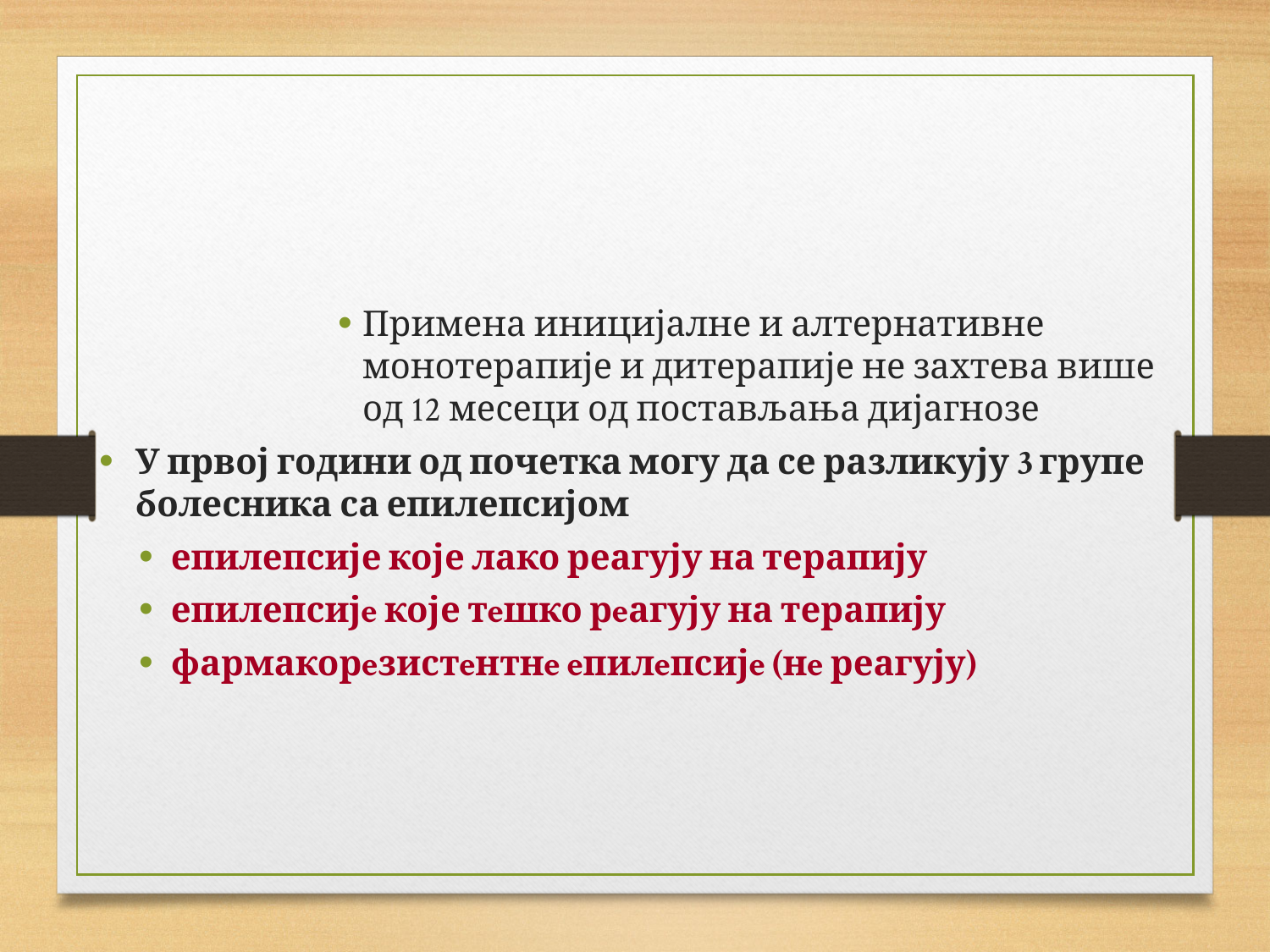

Примена иницијалне и алтернативне монотерапије и дитерапије не захтева више од 12 месеци од постављања дијагнозе
У првој години од почетка могу да се разликују 3 групе болесника са епилепсијом
епилепсије које лако реагују на терапију
епилепсијe које тeшко рeагују на терапију
фармакорeзистeнтнe eпилeпсијe (нe реагују)